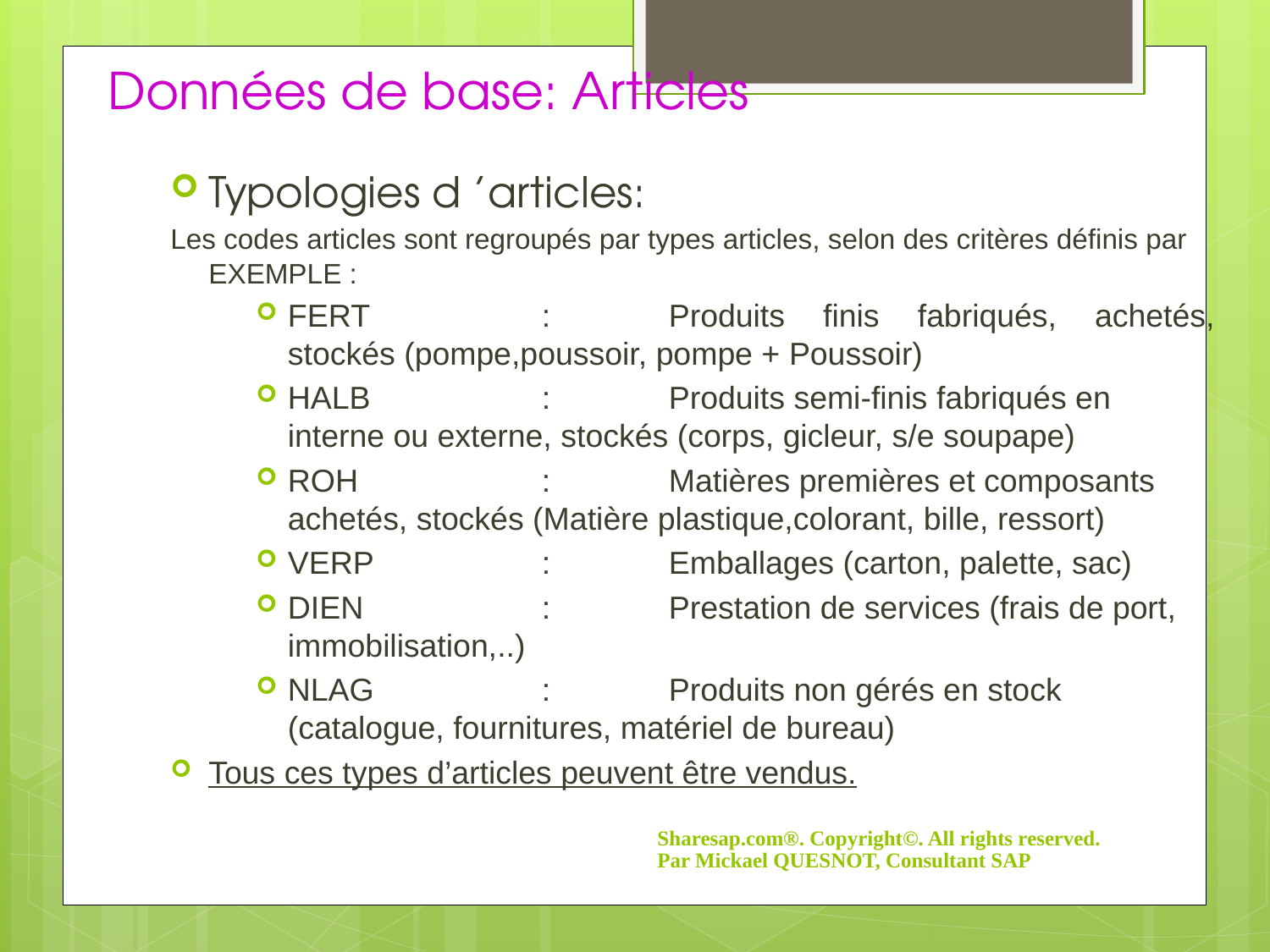

# Données de base: Articles
Typologies d ’articles:
Les codes articles sont regroupés par types articles, selon des critères définis par EXEMPLE :
FERT		:	Produits finis fabriqués, achetés, stockés (pompe,poussoir, pompe + Poussoir)
HALB		:	Produits semi-finis fabriqués en interne ou externe, stockés (corps, gicleur, s/e soupape)
ROH		:	Matières premières et composants achetés, stockés (Matière plastique,colorant, bille, ressort)
VERP		:	Emballages (carton, palette, sac)
DIEN		:	Prestation de services (frais de port, immobilisation,..)
NLAG		:	Produits non gérés en stock (catalogue, fournitures, matériel de bureau)
Tous ces types d’articles peuvent être vendus.

Sharesap.com®. Copyright©. All rights reserved. Par Mickael QUESNOT, Consultant SAP